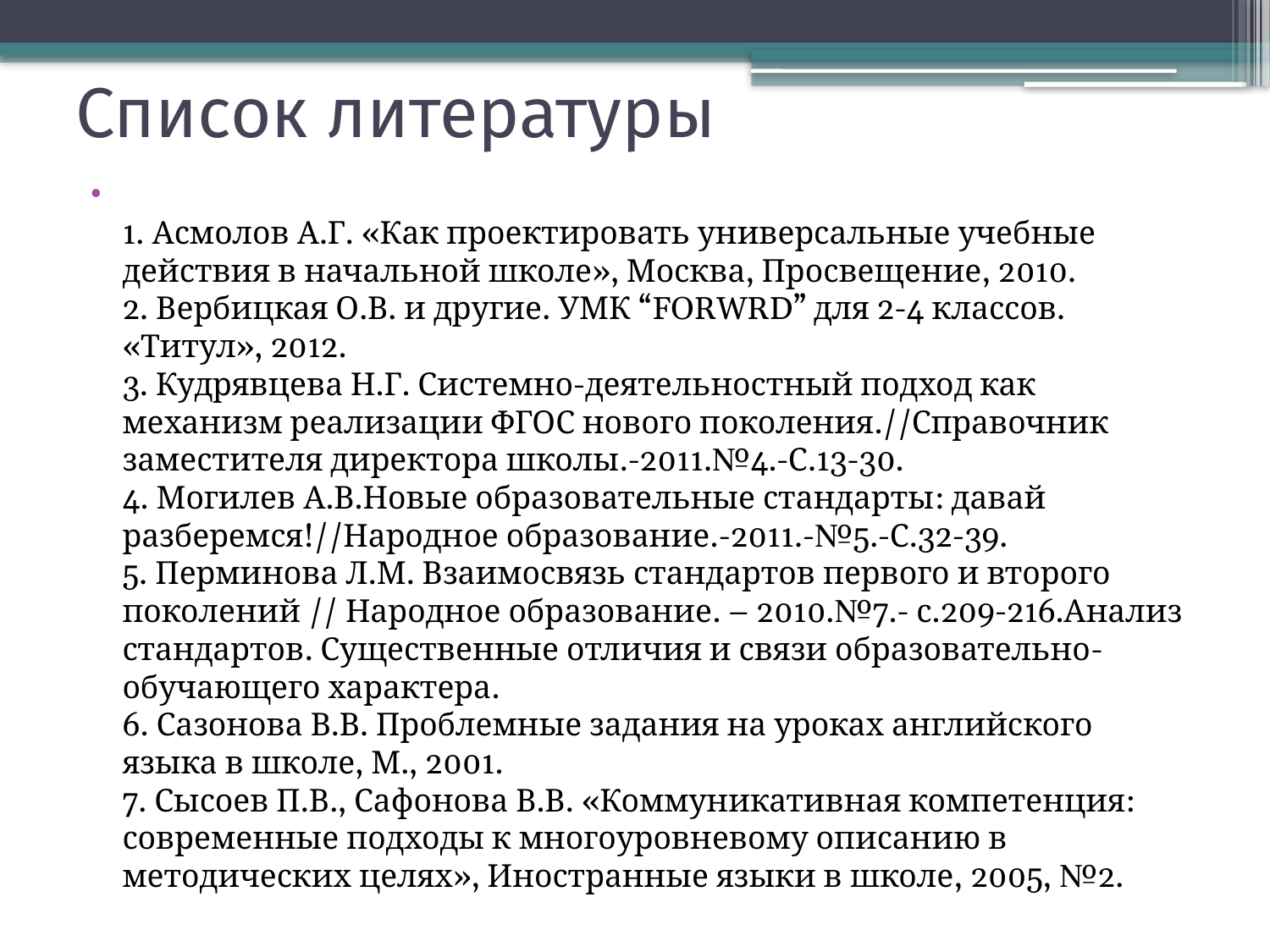

# Список литературы
 
1. Асмолов А.Г. «Как проектировать универсальные учебные действия в начальной школе», Москва, Просвещение, 2010. 
2. Вербицкая О.В. и другие. УМК “FORWRD” для 2-4 классов. «Титул», 2012. 
3. Кудрявцева Н.Г. Системно-деятельностный подход как механизм реализации ФГОС нового поколения.//Справочник заместителя директора школы.-2011.№4.-С.13-30. 
4. Могилев А.В.Новые образовательные стандарты: давай разберемся!//Народное образование.-2011.-№5.-С.32-39. 
5. Перминова Л.М. Взаимосвязь стандартов первого и второго поколений // Народное образование. – 2010.№7.- с.209-216.Анализ стандартов. Существенные отличия и связи образовательно-обучающего характера. 
6. Сазонова В.В. Проблемные задания на уроках английского языка в школе, М., 2001. 
7. Сысоев П.В., Сафонова В.В. «Коммуникативная компетенция: современные подходы к многоуровневому описанию в методических целях», Иностранные языки в школе, 2005, №2.